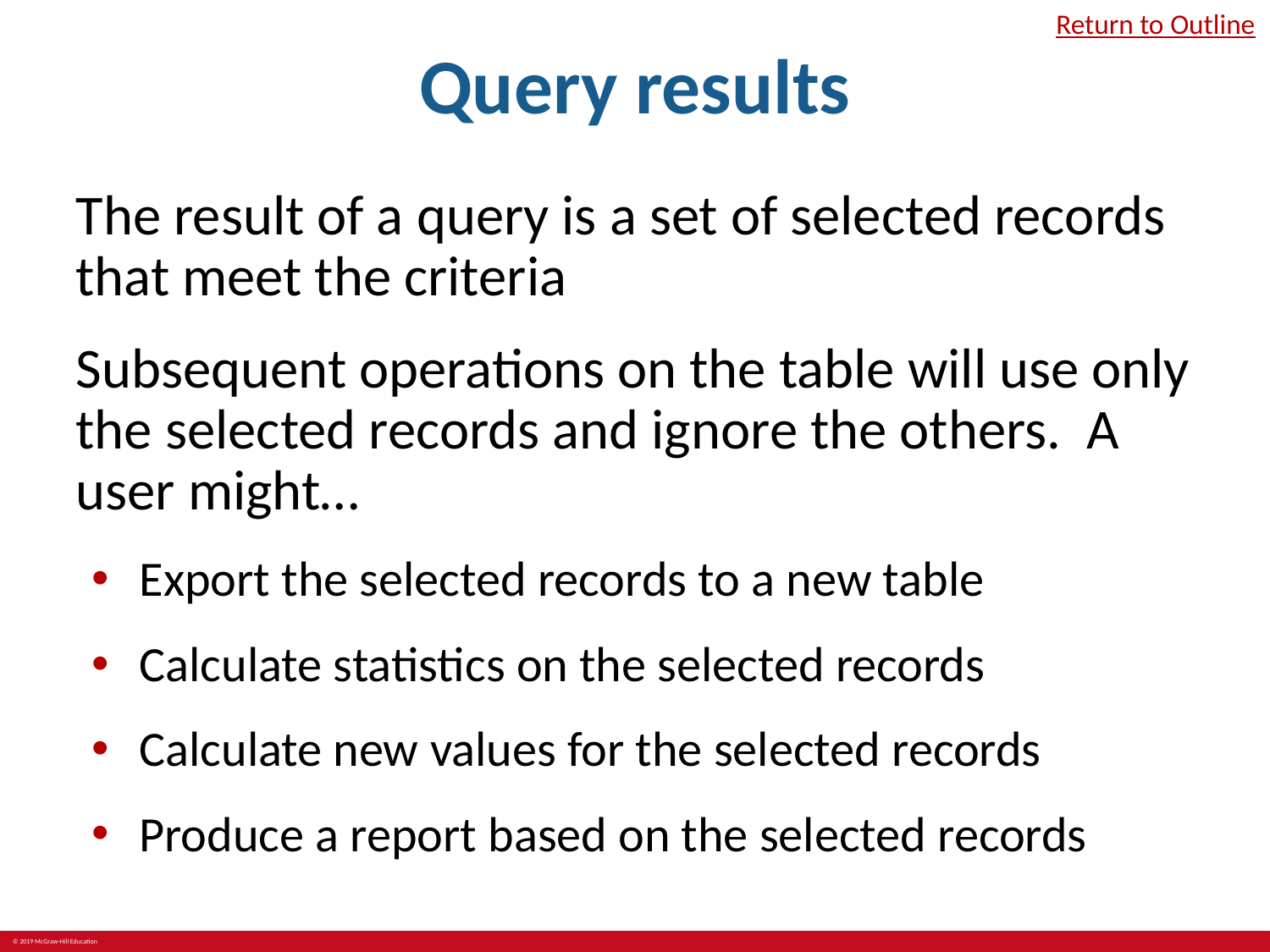

# Query results
Return to Outline
The result of a query is a set of selected records that meet the criteria
Subsequent operations on the table will use only the selected records and ignore the others.  A user might…
Export the selected records to a new table
Calculate statistics on the selected records
Calculate new values for the selected records
Produce a report based on the selected records